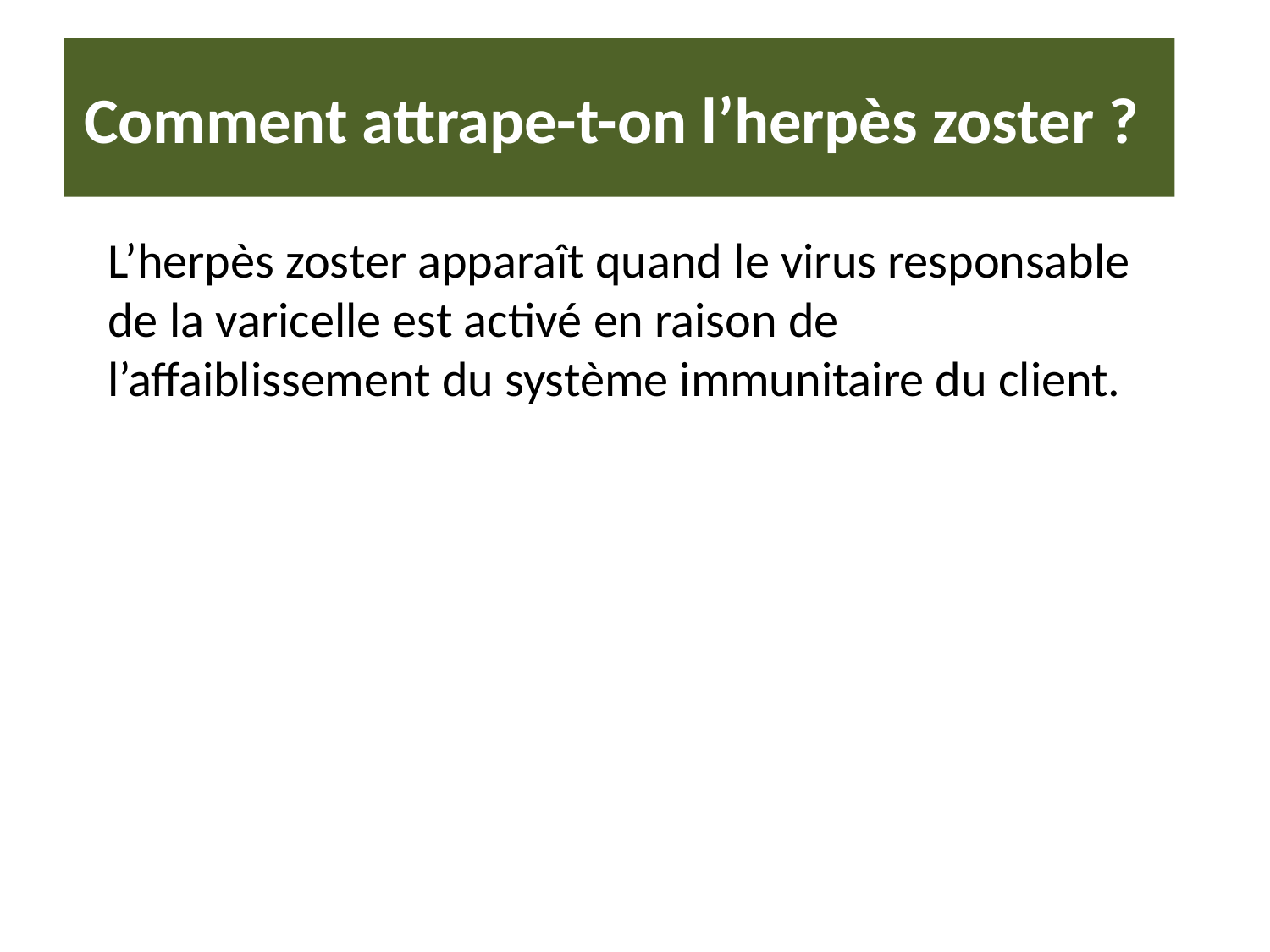

# Comment attrape-t-on l’herpès zoster ?
L’herpès zoster apparaît quand le virus responsable de la varicelle est activé en raison de l’affaiblissement du système immunitaire du client.